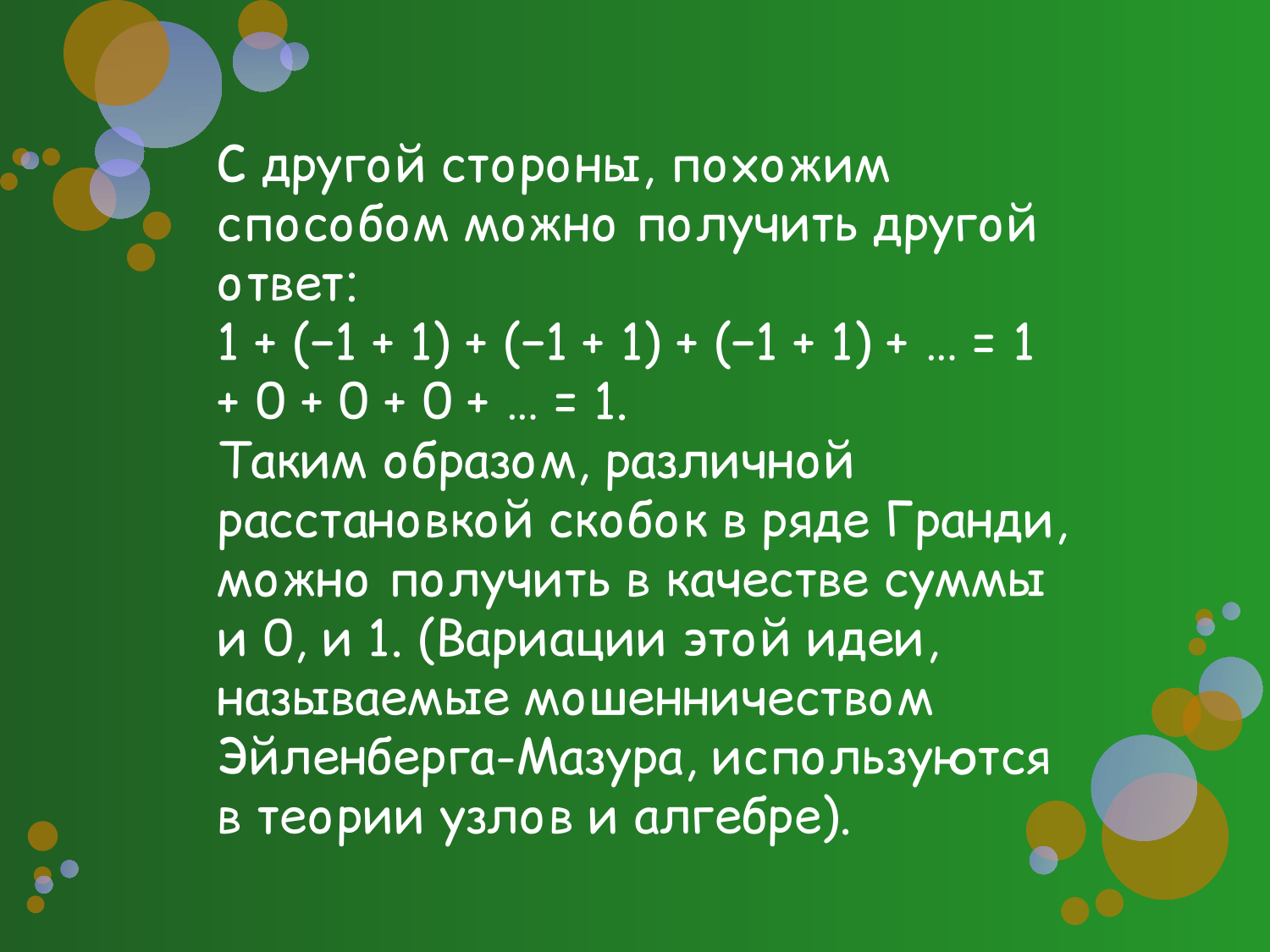

С другой стороны, похожим способом можно получить другой ответ:
1 + (−1 + 1) + (−1 + 1) + (−1 + 1) + … = 1 + 0 + 0 + 0 + … = 1.
Таким образом, различной расстановкой скобок в ряде Гранди, можно получить в качестве суммы и 0, и 1. (Вариации этой идеи, называемые мошенничеством Эйленберга-Мазура, используются в теории узлов и алгебре).